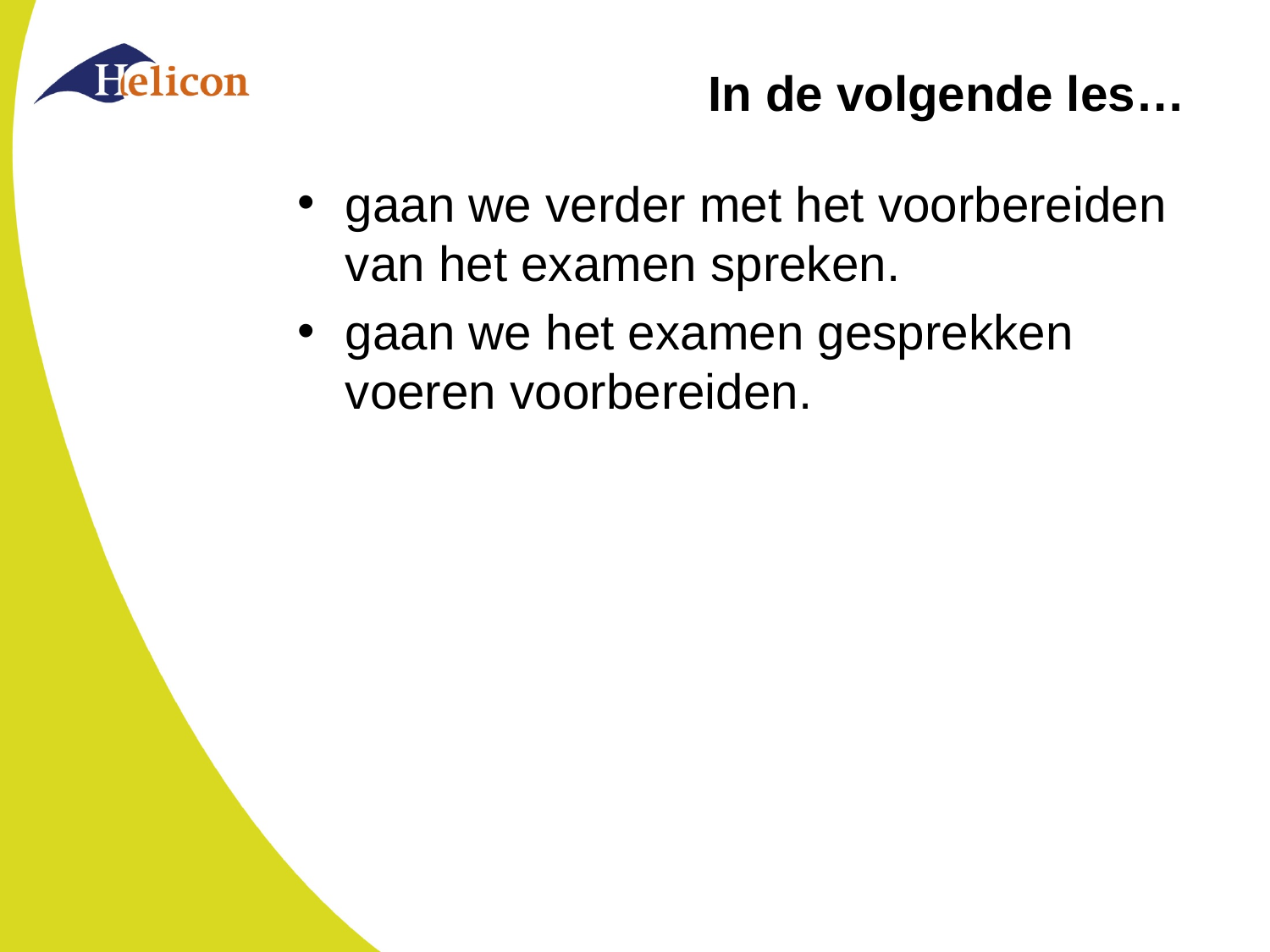

# In de volgende les…
gaan we verder met het voorbereiden van het examen spreken.
gaan we het examen gesprekken voeren voorbereiden.